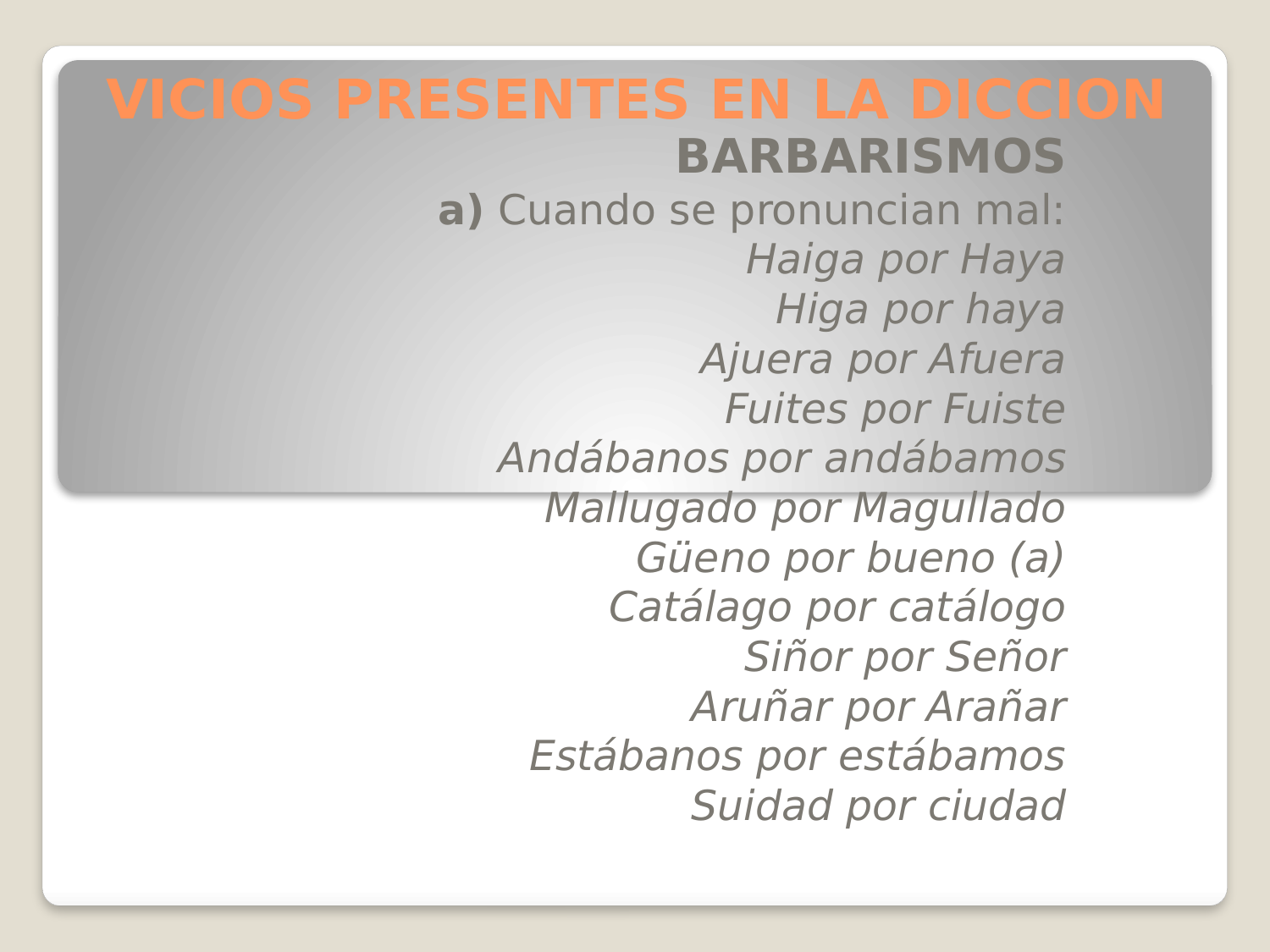

# VICIOS PRESENTES EN LA DICCION
BARBARISMOS
a) Cuando se pronuncian mal:
Haiga por Haya
Higa por haya
Ajuera por Afuera
Fuites por Fuiste
Andábanos por andábamos
Mallugado por Magullado
Güeno por bueno (a)
Catálago por catálogo
Siñor por Señor
Aruñar por Arañar
Estábanos por estábamos
Suidad por ciudad